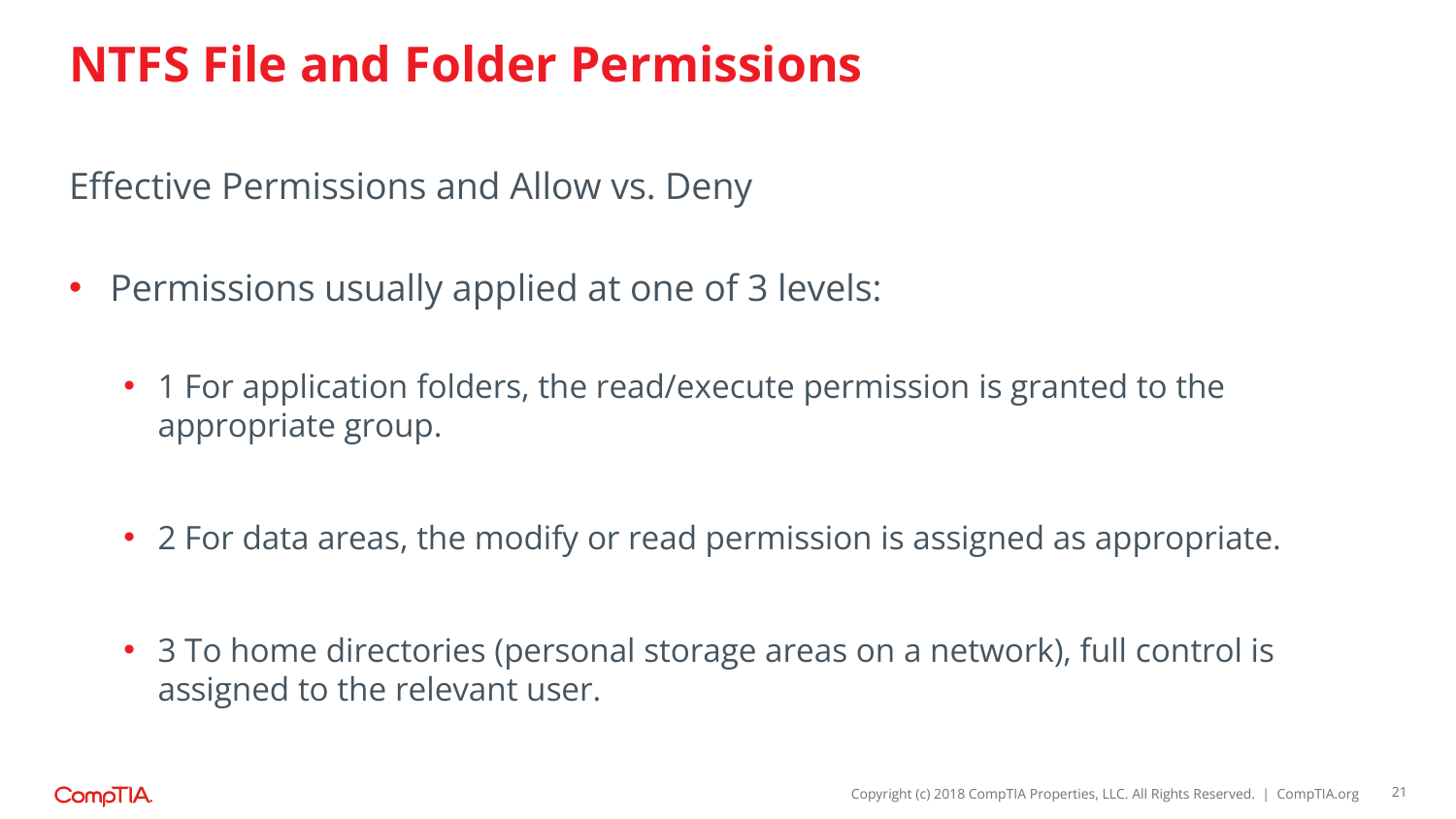

# NTFS File and Folder Permissions
Effective Permissions and Allow vs. Deny

Permissions usually applied at one of 3 levels:

1 For application folders, the read/execute permission is granted to the appropriate group.

2 For data areas, the modify or read permission is assigned as appropriate.

3 To home directories (personal storage areas on a network), full control is assigned to the relevant user.
21